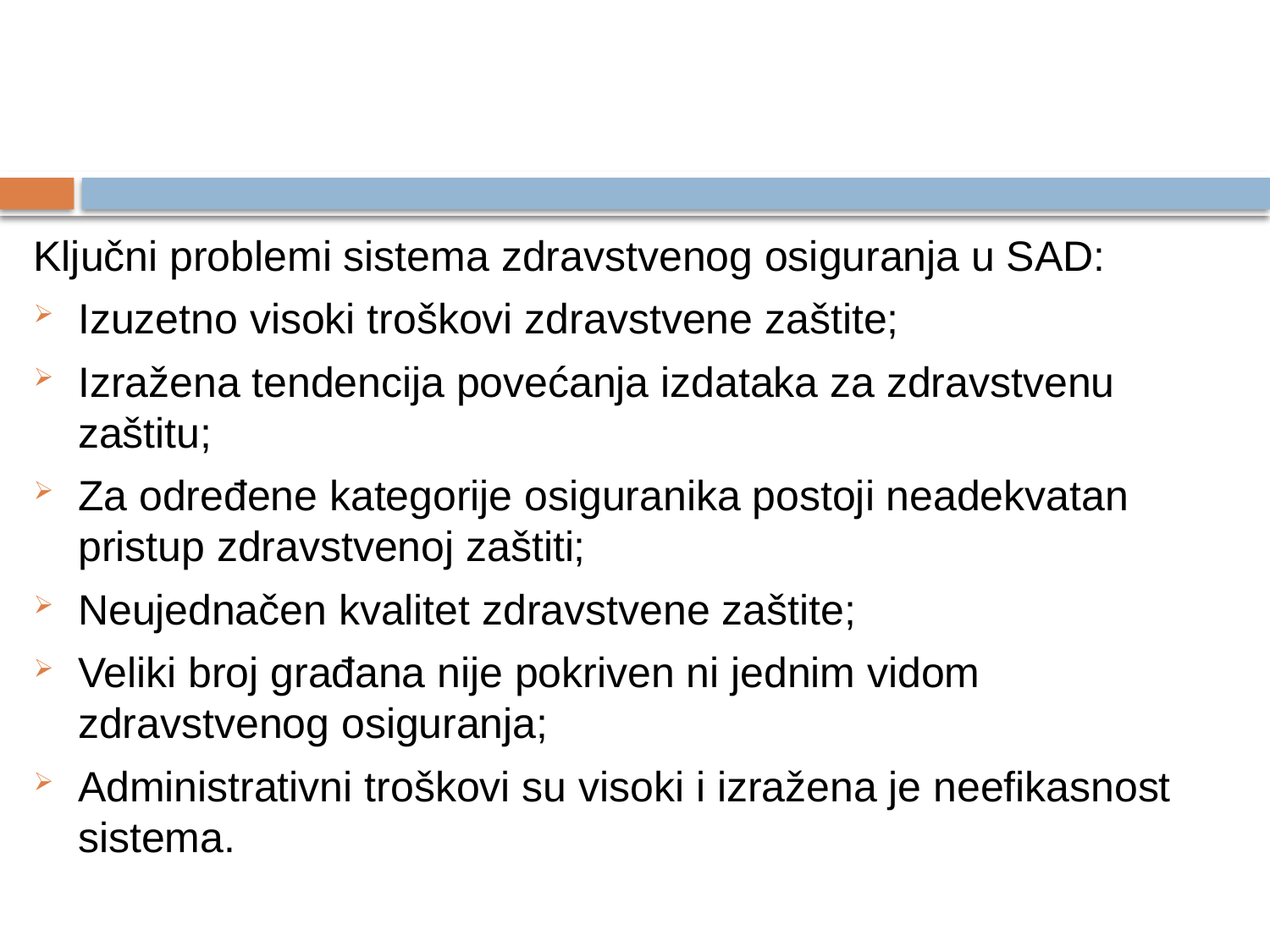

#
Ključni problemi sistema zdravstvenog osiguranja u SAD:
Izuzetno visoki troškovi zdravstvene zaštite;
Izražena tendencija povećanja izdataka za zdravstvenu zaštitu;
Za određene kategorije osiguranika postoji neadekvatan pristup zdravstvenoj zaštiti;
Neujednačen kvalitet zdravstvene zaštite;
Veliki broj građana nije pokriven ni jednim vidom zdravstvenog osiguranja;
Administrativni troškovi su visoki i izražena je neefikasnost sistema.